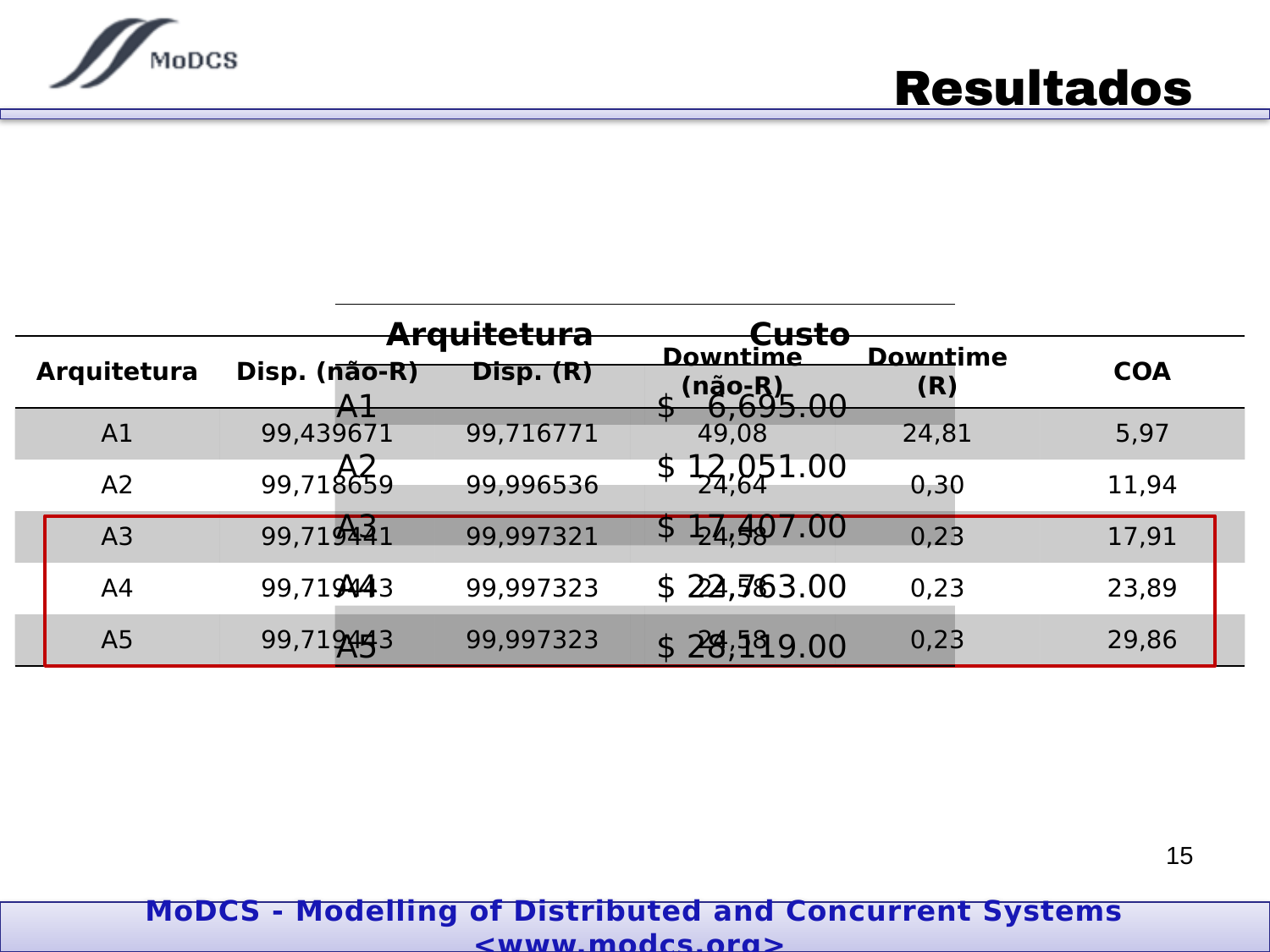

# Resultados
| Arquitetura | Custo |
| --- | --- |
| A1 | $ 6,695.00 |
| A2 | $ 12,051.00 |
| A3 | $ 17,407.00 |
| A4 | $ 22,763.00 |
| A5 | $ 28,119.00 |
| Arquitetura | Disp. (não-R) | Disp. (R) | Downtime (não-R) | Downtime (R) | COA |
| --- | --- | --- | --- | --- | --- |
| A1 | 99,439671 | 99,716771 | 49,08 | 24,81 | 5,97 |
| A2 | 99,718659 | 99,996536 | 24,64 | 0,30 | 11,94 |
| A3 | 99,719441 | 99,997321 | 24,58 | 0,23 | 17,91 |
| A4 | 99,719443 | 99,997323 | 24,58 | 0,23 | 23,89 |
| A5 | 99,719443 | 99,997323 | 24,58 | 0,23 | 29,86 |

15